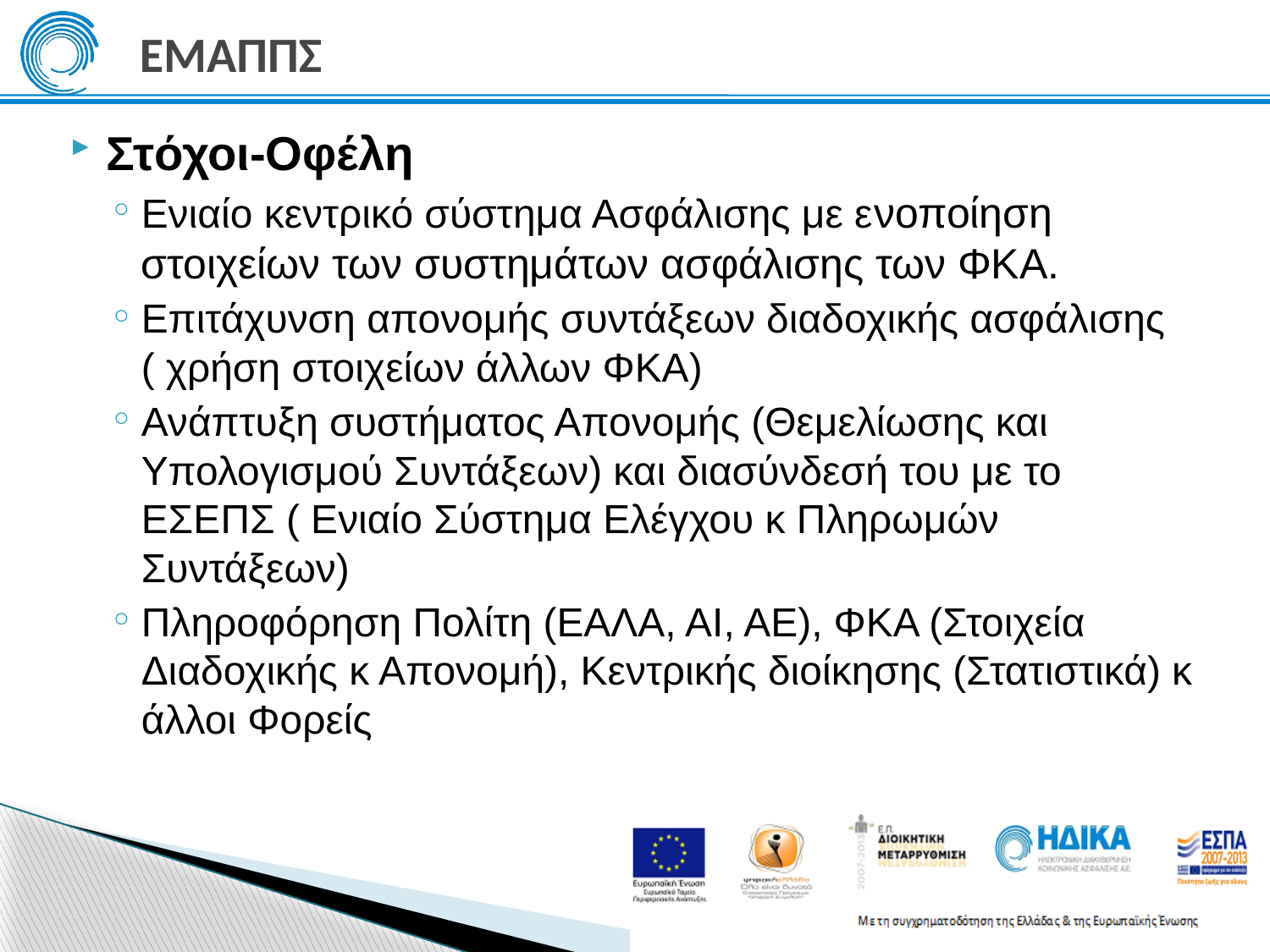

# ΕΜΑΠΠΣ

Στόχοι-Οφέλη
Ενιαίο κεντρικό σύστημα Ασφάλισης με ενοποίηση στοιχείων των συστημάτων ασφάλισης των ΦΚΑ.
Επιτάχυνση απονομής συντάξεων διαδοχικής ασφάλισης ( χρήση στοιχείων άλλων ΦΚΑ)
Ανάπτυξη συστήματος Απονομής (Θεμελίωσης και Υπολογισμού Συντάξεων) και διασύνδεσή του με το ΕΣΕΠΣ ( Ενιαίο Σύστημα Ελέγχου κ Πληρωμών Συντάξεων)
Πληροφόρηση Πολίτη (ΕΑΛΑ, ΑΙ, ΑΕ), ΦΚΑ (Στοιχεία Διαδοχικής κ Απονομή), Κεντρικής διοίκησης (Στατιστικά) κ άλλοι Φορείς